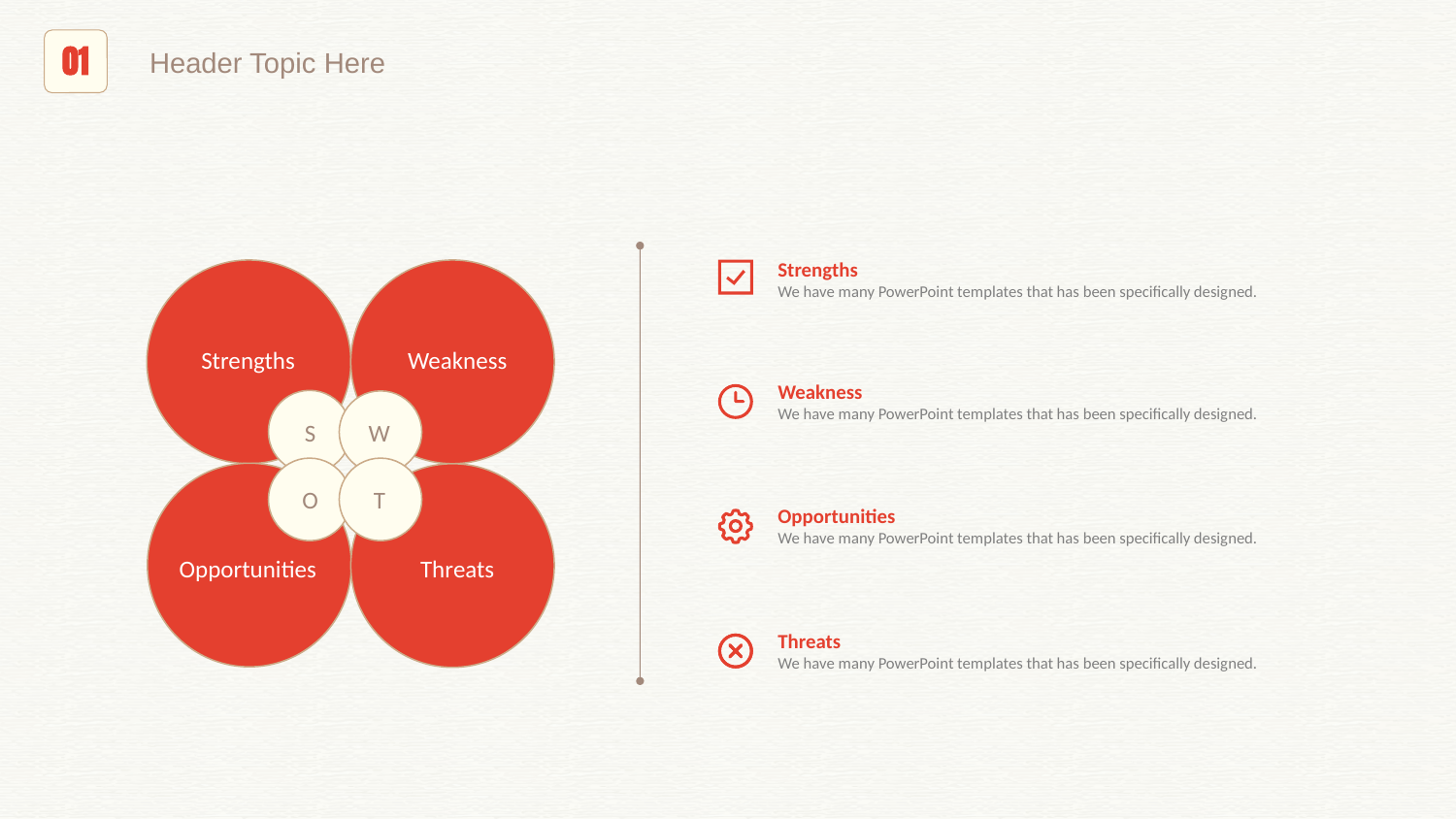

01
Header Topic Here

Strengths
We have many PowerPoint templates that has been specifically designed.

Strengths
Weakness
Weakness
We have many PowerPoint templates that has been specifically designed.

S
W

O
T
Opportunities
We have many PowerPoint templates that has been specifically designed.

Opportunities
Threats
Threats
We have many PowerPoint templates that has been specifically designed.